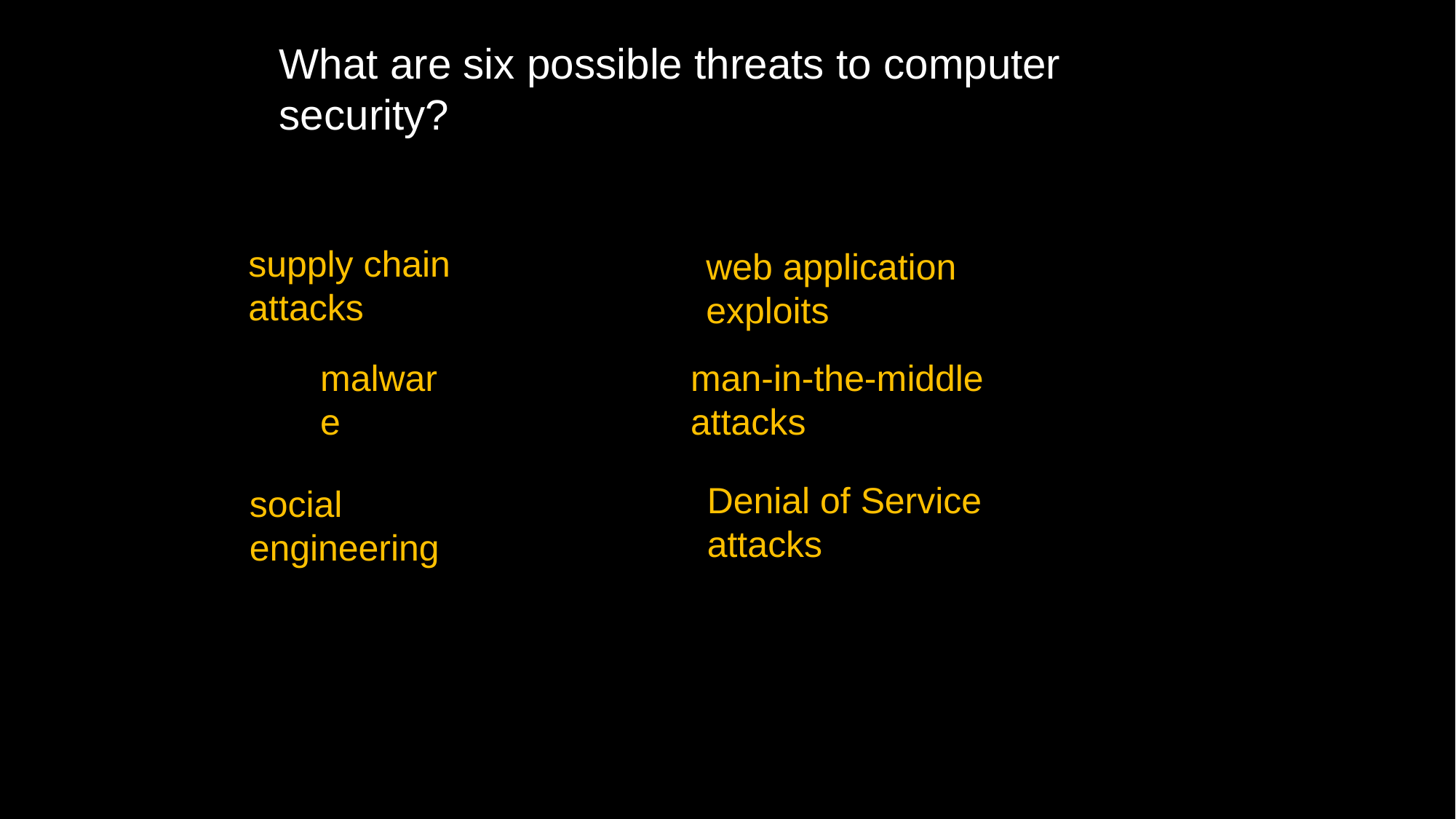

What are six possible threats to computer security?
supply chain attacks
web application exploits
malware
man-in-the-middle attacks
Denial of Service attacks
social engineering